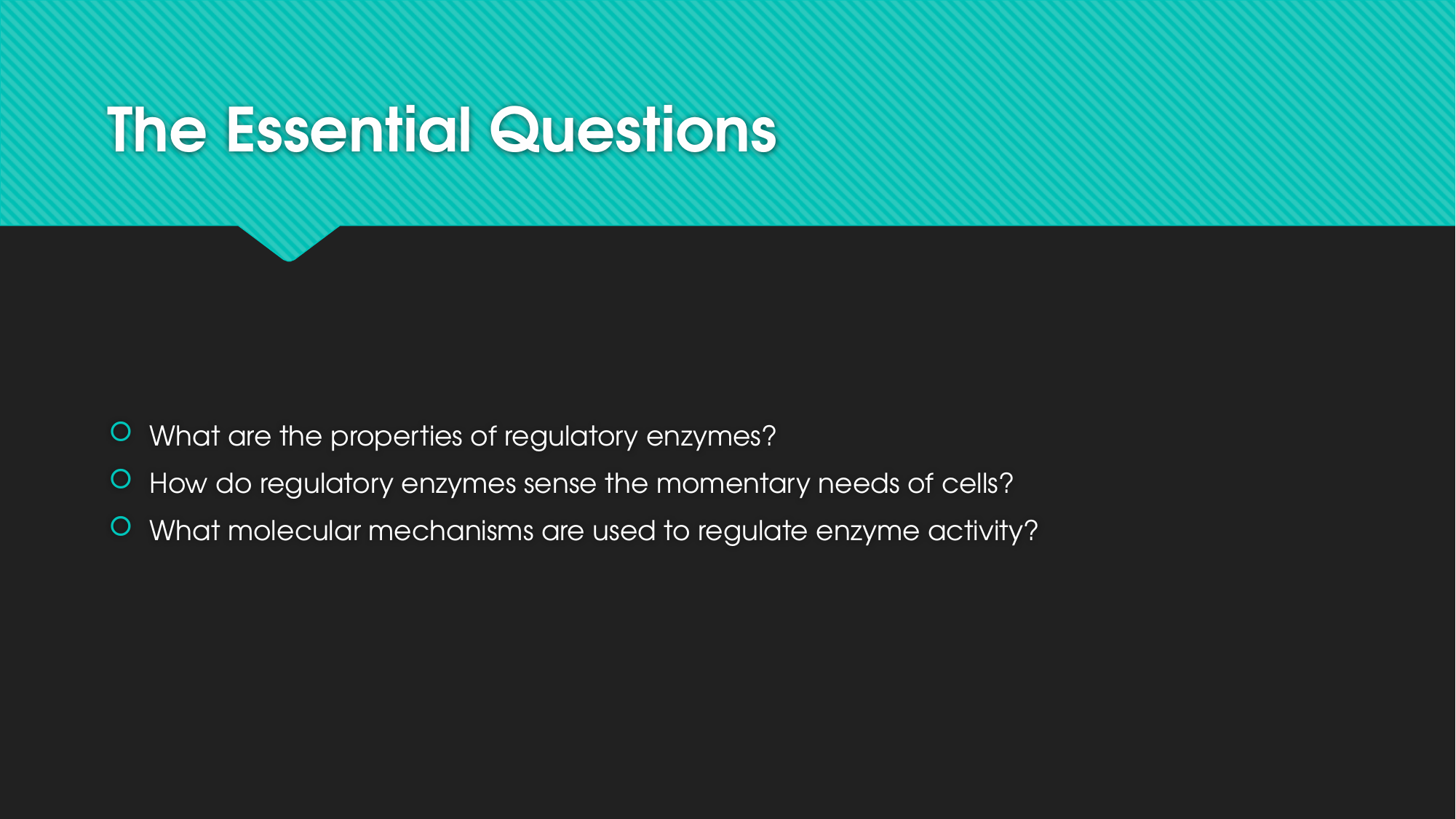

# The Essential Questions
What are the properties of regulatory enzymes?
How do regulatory enzymes sense the momentary needs of cells?
What molecular mechanisms are used to regulate enzyme activity?